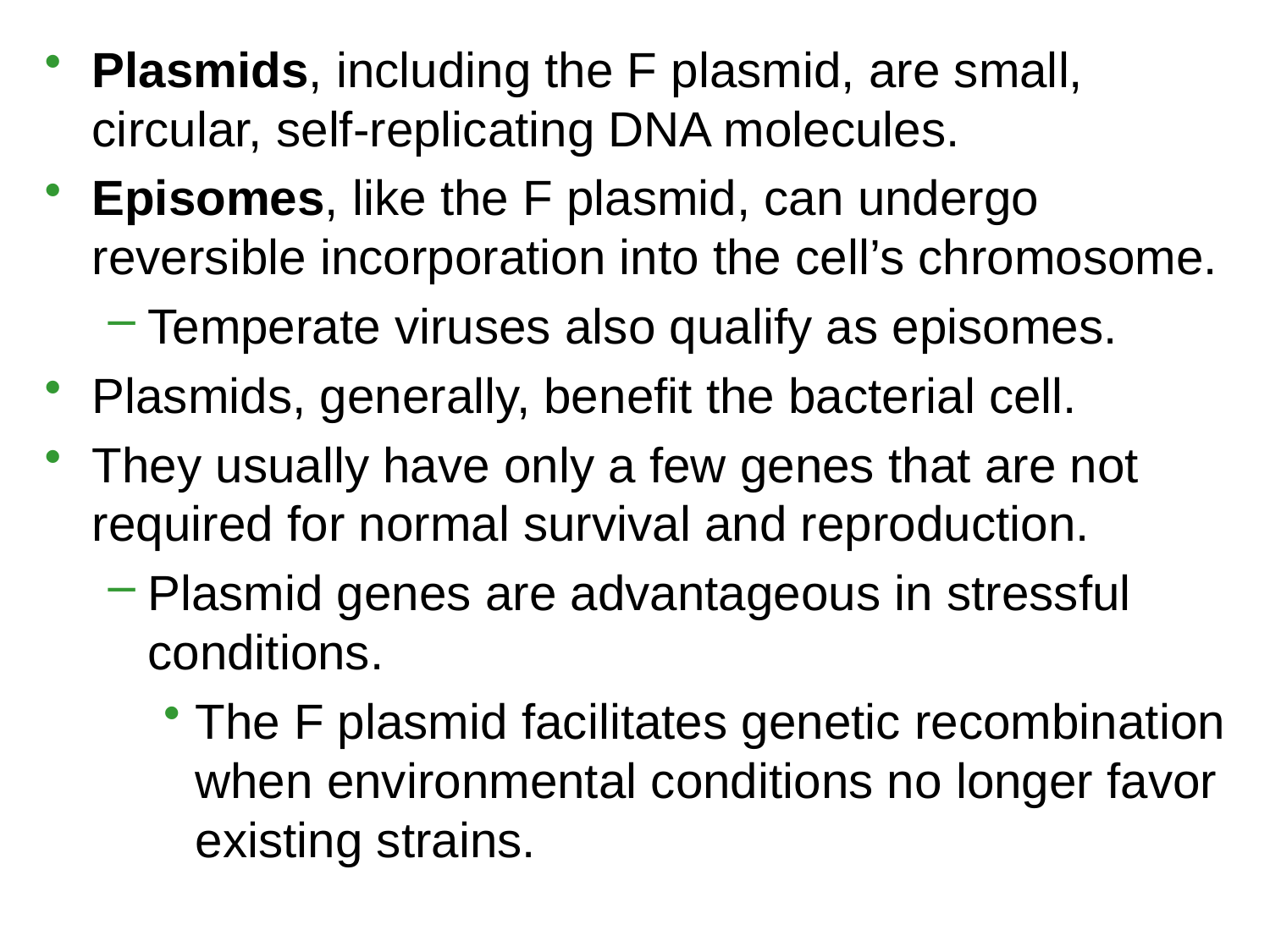

Plasmids, including the F plasmid, are small, circular, self-replicating DNA molecules.
Episomes, like the F plasmid, can undergo reversible incorporation into the cell’s chromosome.
Temperate viruses also qualify as episomes.
Plasmids, generally, benefit the bacterial cell.
They usually have only a few genes that are not required for normal survival and reproduction.
Plasmid genes are advantageous in stressful conditions.
The F plasmid facilitates genetic recombination when environmental conditions no longer favor existing strains.